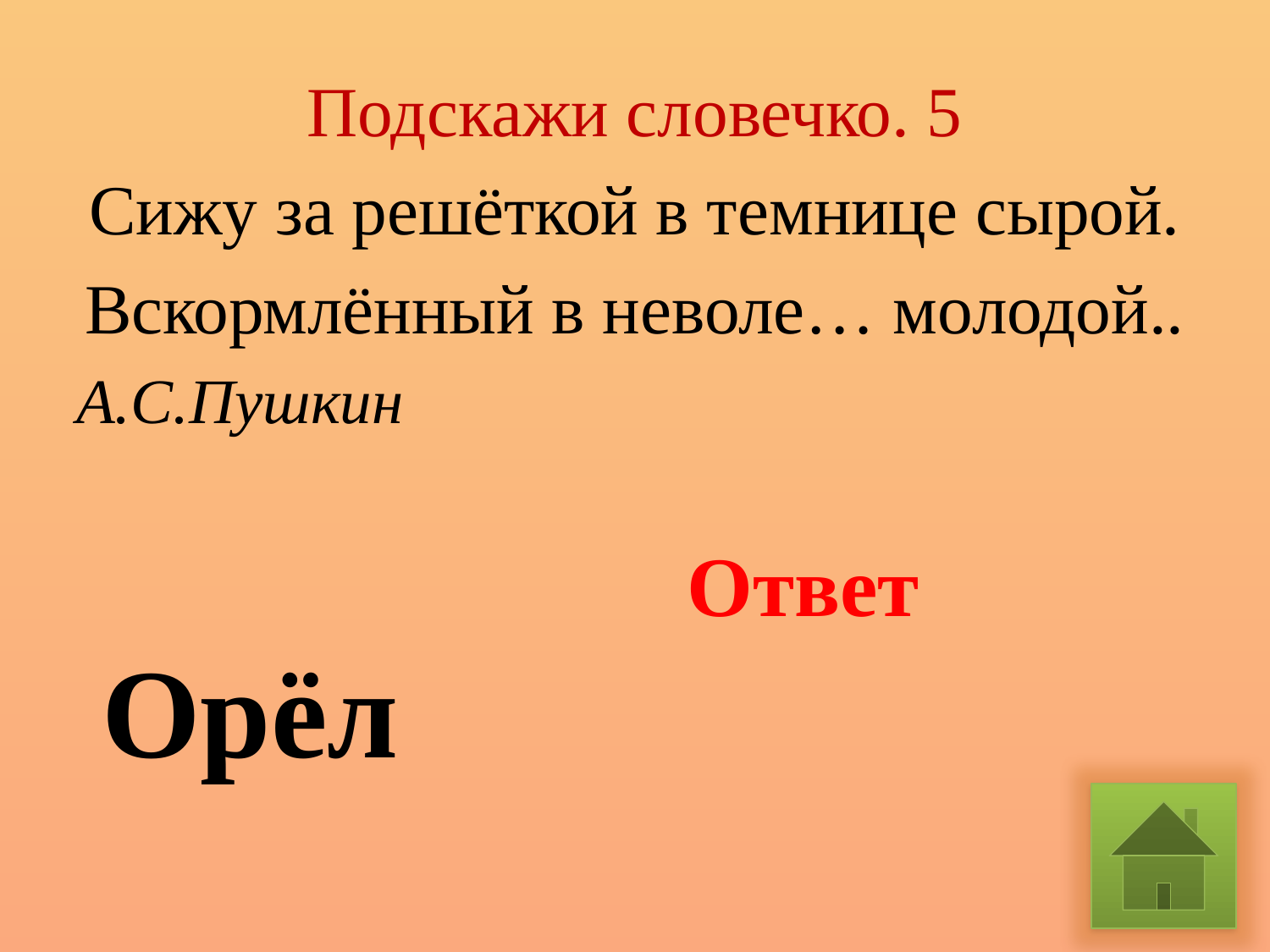

Подскажи словечко. 5
Сижу за решёткой в темнице сырой.
Вскормлённый в неволе… молодой..
А.С.Пушкин

Ответ
Орёл